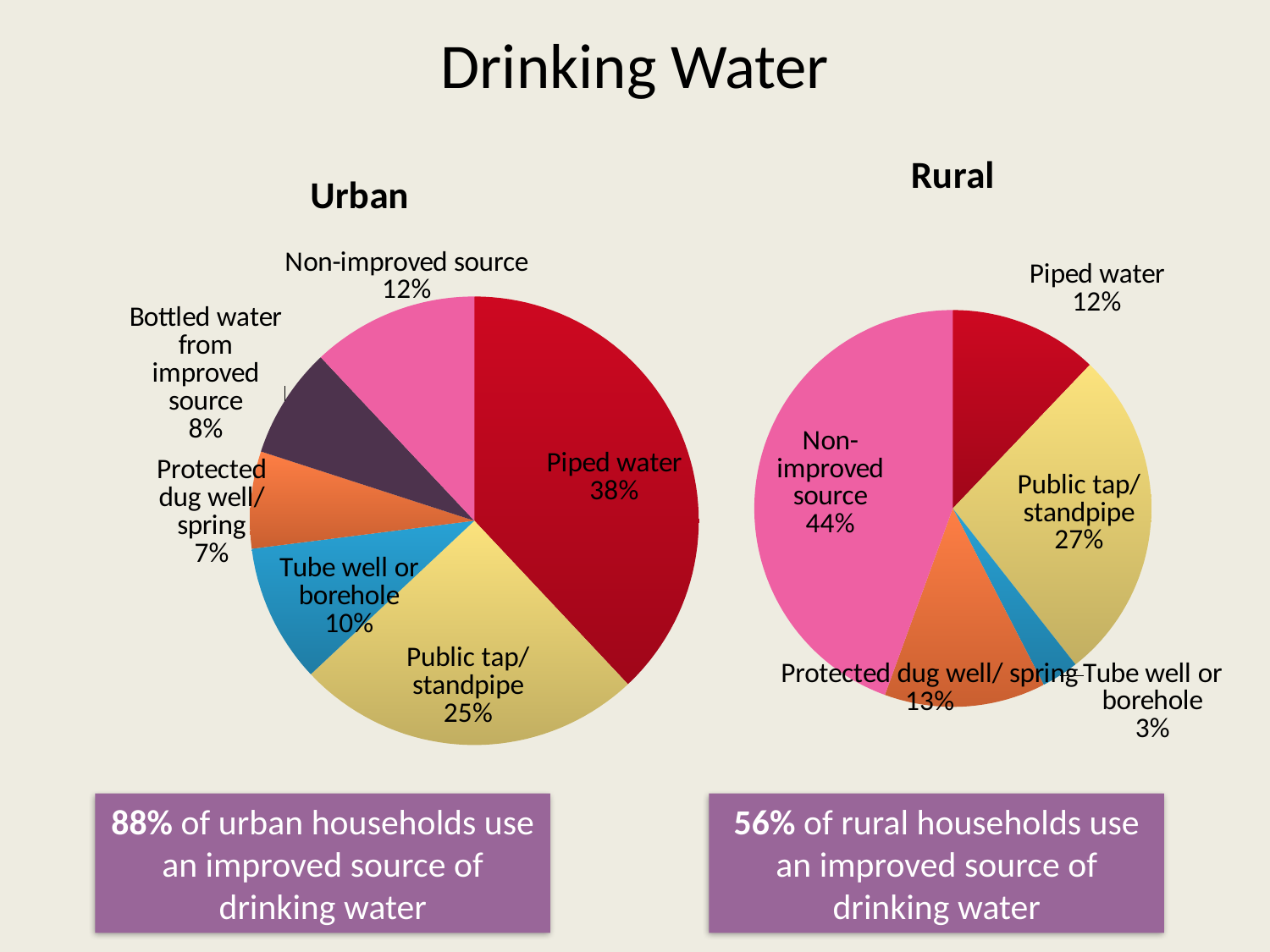

# Drinking Water

### Chart:

| Category | Rural |
|---|---|
| Piped water | 12.0 |
| Public tap/ standpipe | 27.0 |
| Tube well or borehole | 3.0 |
| Protected dug well/ spring | 13.0 |
| Non-improved source | 44.0 |

### Chart:

| Category | Urban |
|---|---|
| Piped water | 38.0 |
| Public tap/ standpipe | 25.0 |
| Tube well or borehole | 10.0 |
| Protected dug well/ spring | 7.0 |
| Bottled water from improved source | 8.0 |
| Non-improved source | 12.0 |
88% of urban households use an improved source of drinking water
56% of rural households use an improved source of drinking water